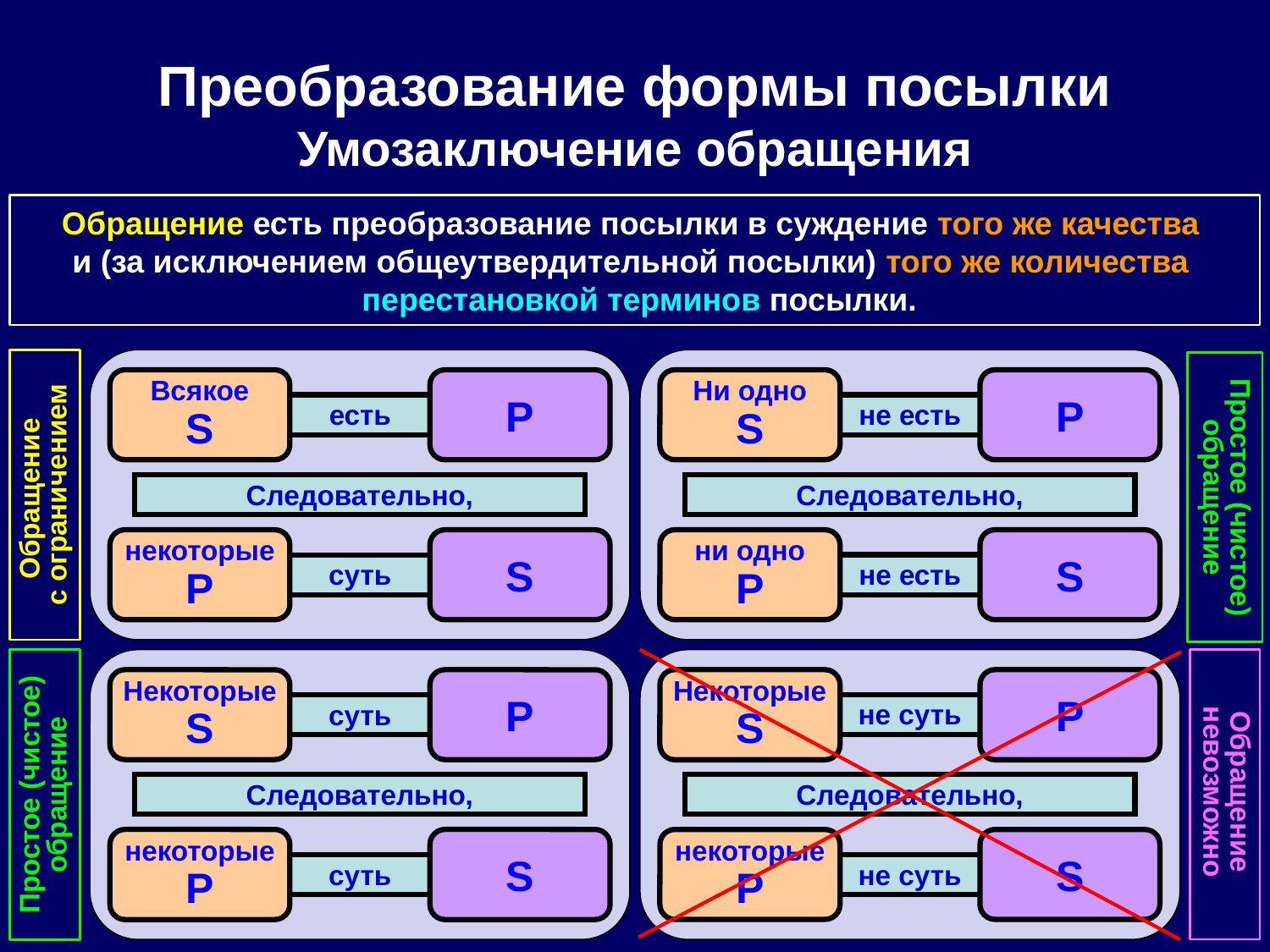

Преобразование формы посылки
Умозаключение обращения
Обращение есть преобразование посылки в суждение того же качества
и (за исключением общеутвердительной посылки) того же количества
 перестановкой терминов посылки.

Всякое
S
P
Ни одно
S
P
есть
не есть
Обращение
с ограничением
Простое (чистое) обращение
Следовательно,
Следовательно,
некоторые
P
S
ни одно
P
S
не есть
суть

Некоторые
S
P
Некоторые
S
P
суть
не суть
Простое (чистое) обращение
Обращение невозможно
Следовательно,
Следовательно,
некоторые
P
S
некоторые
P
S
суть
не суть